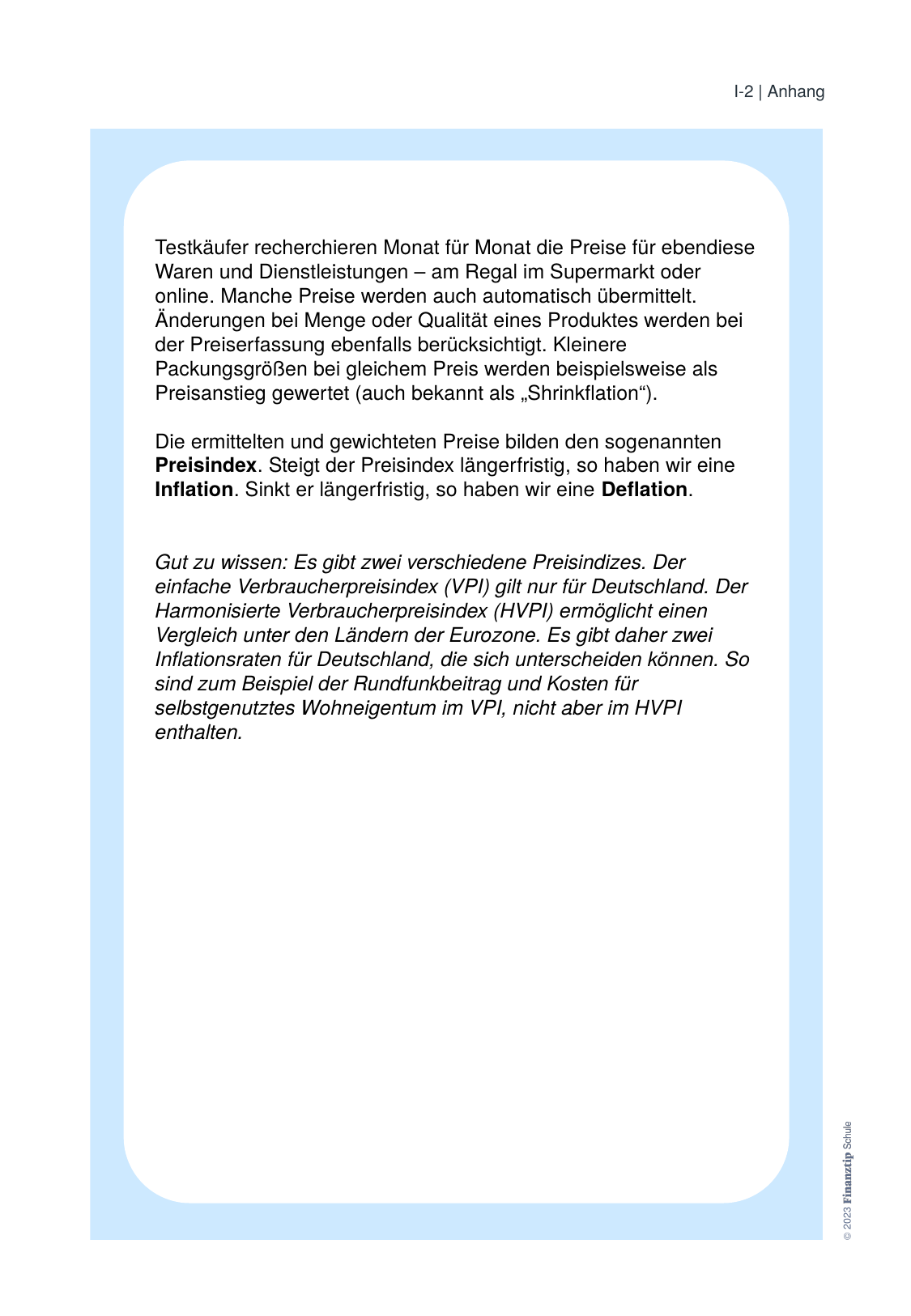

Testkäufer recherchieren Monat für Monat die Preise für ebendiese Waren und Dienstleistungen – am Regal im Supermarkt oder online. Manche Preise werden auch automatisch übermittelt. Änderungen bei Menge oder Qualität eines Produktes werden bei der Preiserfassung ebenfalls berücksichtigt. Kleinere Packungsgrößen bei gleichem Preis werden beispielsweise als Preisanstieg gewertet (auch bekannt als „Shrinkflation“).

Die ermittelten und gewichteten Preise bilden den sogenannten Preisindex. Steigt der Preisindex längerfristig, so haben wir eine Inflation. Sinkt er längerfristig, so haben wir eine Deflation.

Gut zu wissen: Es gibt zwei verschiedene Preisindizes. Der einfache Verbraucherpreisindex (VPI) gilt nur für Deutschland. Der Harmonisierte Verbraucherpreisindex (HVPI) ermöglicht einen Vergleich unter den Ländern der Eurozone. Es gibt daher zwei Inflationsraten für Deutschland, die sich unterscheiden können. So sind zum Beispiel der Rundfunkbeitrag und Kosten für selbstgenutztes Wohneigentum im VPI, nicht aber im HVPI enthalten.